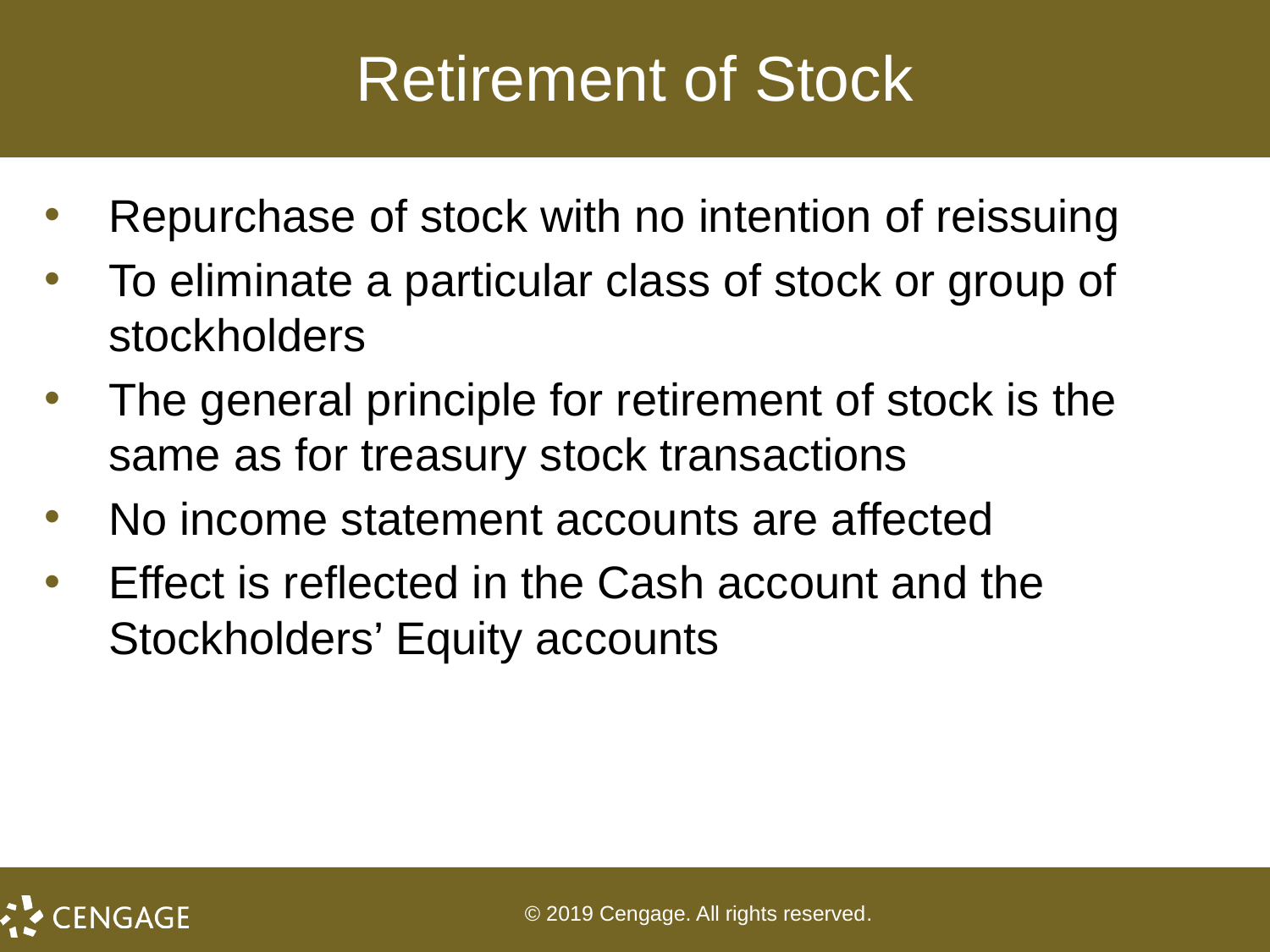

# Retirement of Stock
Repurchase of stock with no intention of reissuing
To eliminate a particular class of stock or group of stockholders
The general principle for retirement of stock is the same as for treasury stock transactions
No income statement accounts are affected
Effect is reflected in the Cash account and the Stockholders’ Equity accounts